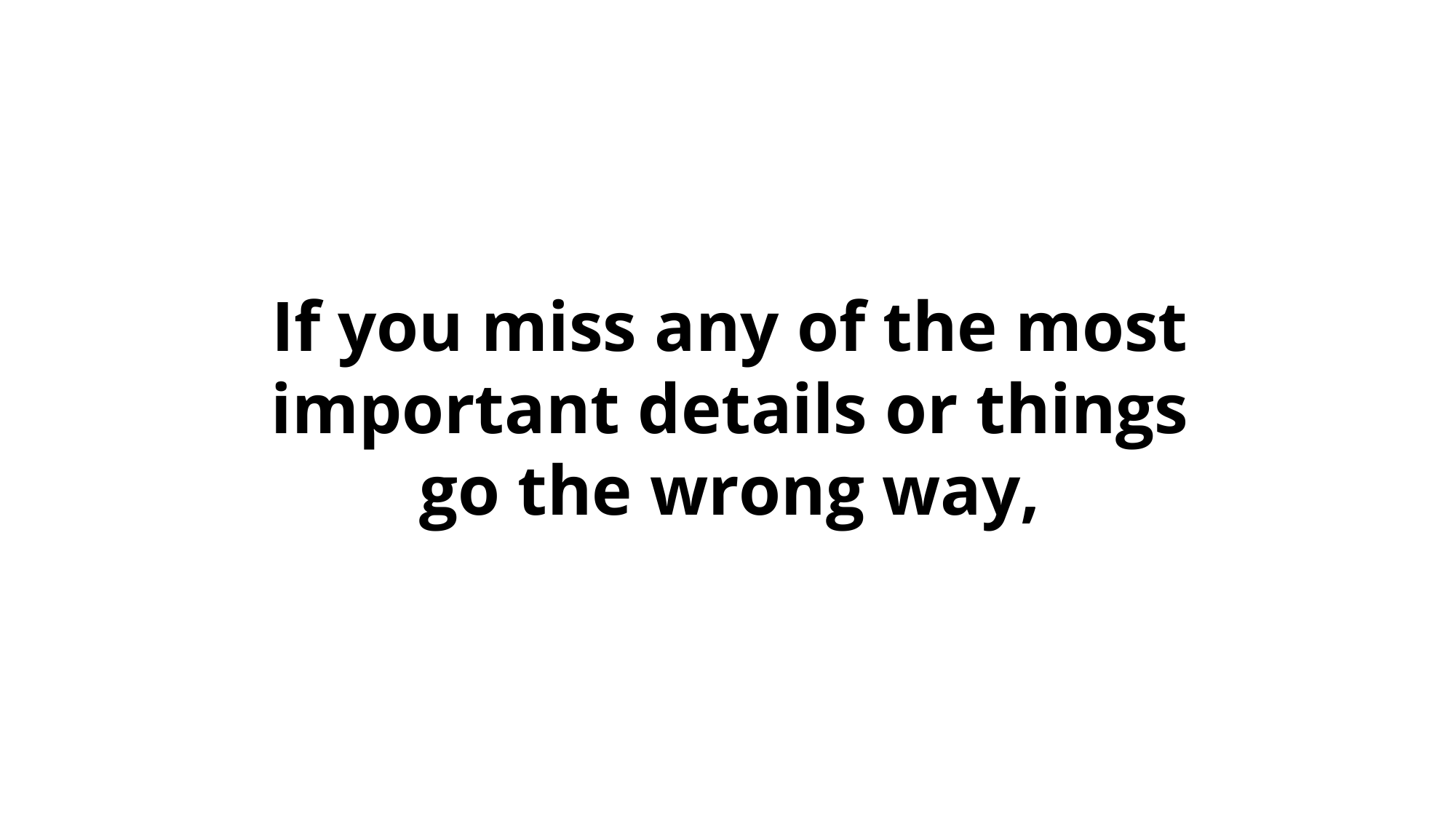

If you miss any of the most important details or things go the wrong way,